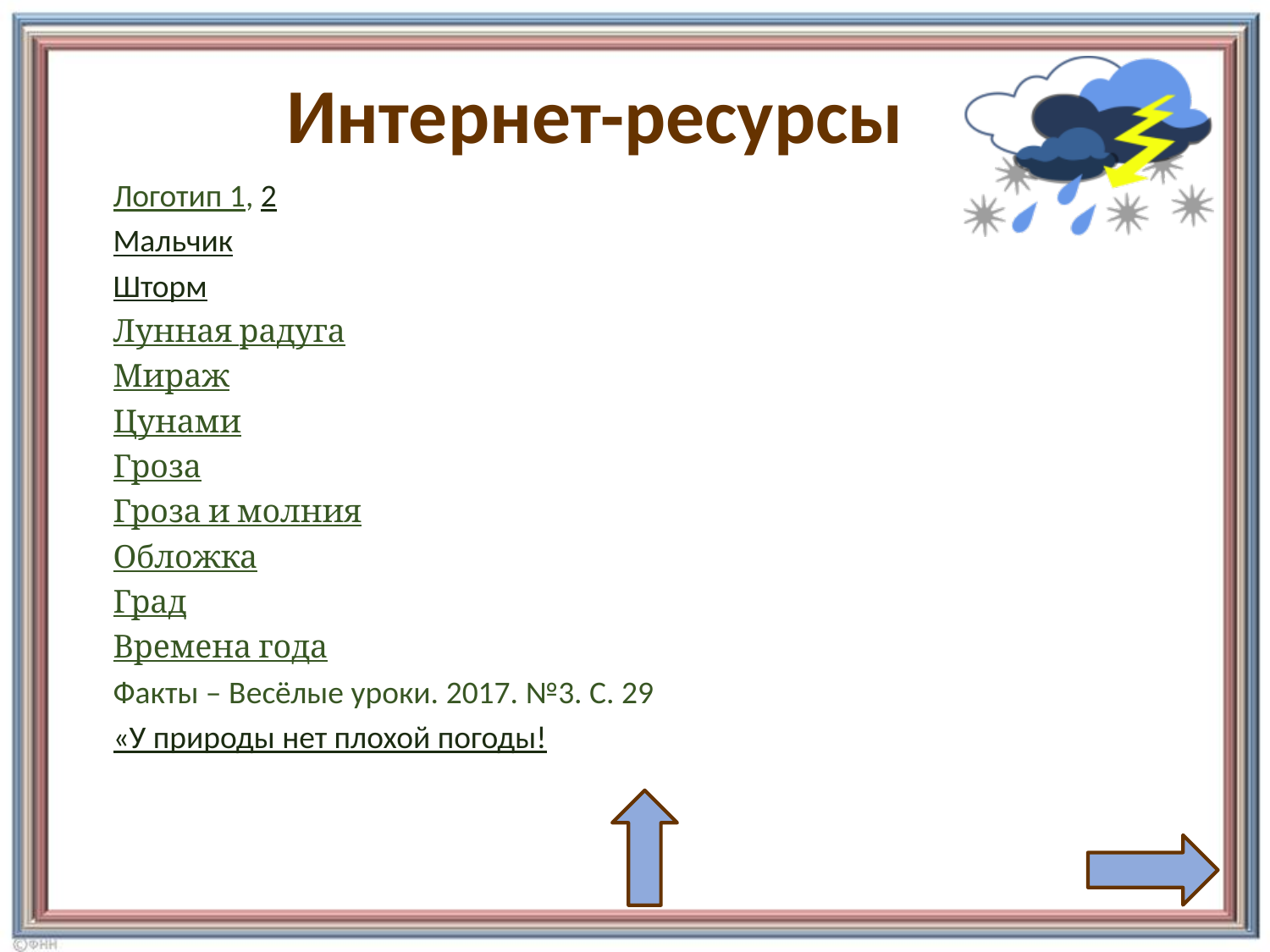

# Интернет-ресурсы
Логотип 1, 2
Мальчик
Шторм
Лунная радуга
Мираж
Цунами
Гроза
Гроза и молния
Обложка
Град
Времена года
Факты – Весёлые уроки. 2017. №3. С. 29
«У природы нет плохой погоды!